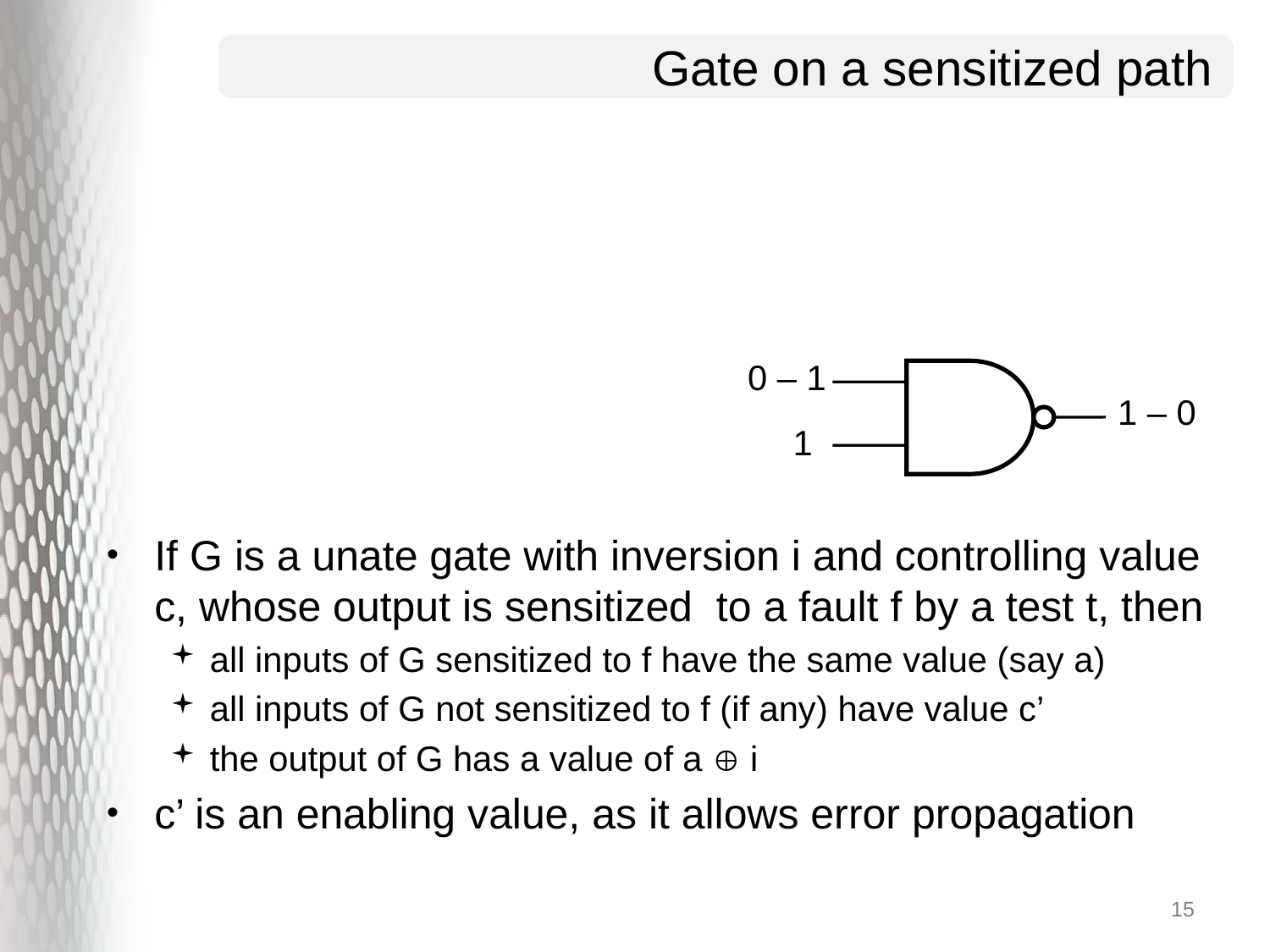

# Gate on a sensitized path
0 – 1

1 – 0

1

If G is a unate gate with inversion i and controlling value c, whose output is sensitized  to a fault f by a test t, then
all inputs of G sensitized to f have the same value (say a)
all inputs of G not sensitized to f (if any) have value c’
the output of G has a value of a ⊕ i
c’ is an enabling value, as it allows error propagation